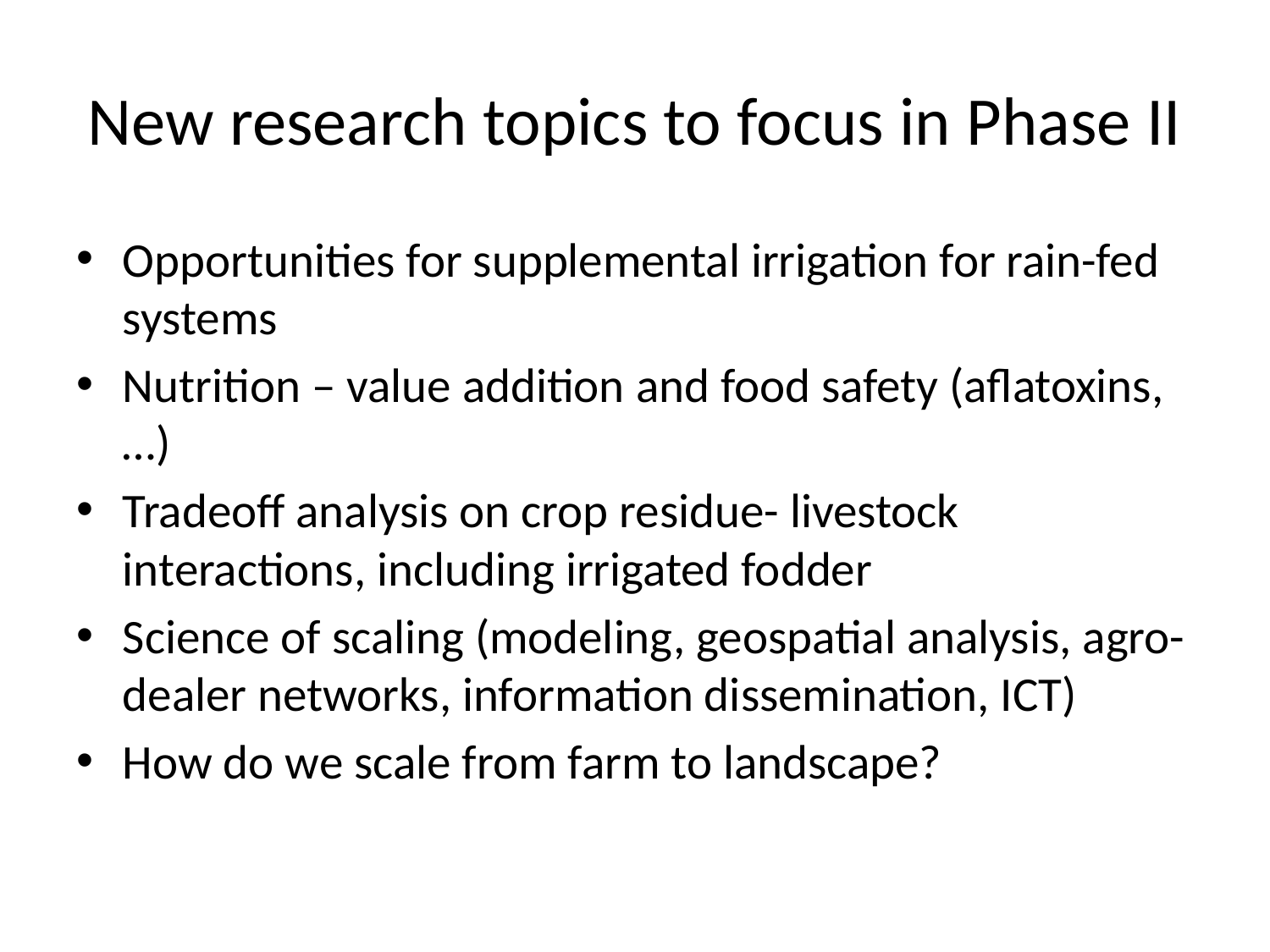

# New research topics to focus in Phase II
Opportunities for supplemental irrigation for rain-fed systems
Nutrition – value addition and food safety (aflatoxins, …)
Tradeoff analysis on crop residue- livestock interactions, including irrigated fodder
Science of scaling (modeling, geospatial analysis, agro-dealer networks, information dissemination, ICT)
How do we scale from farm to landscape?